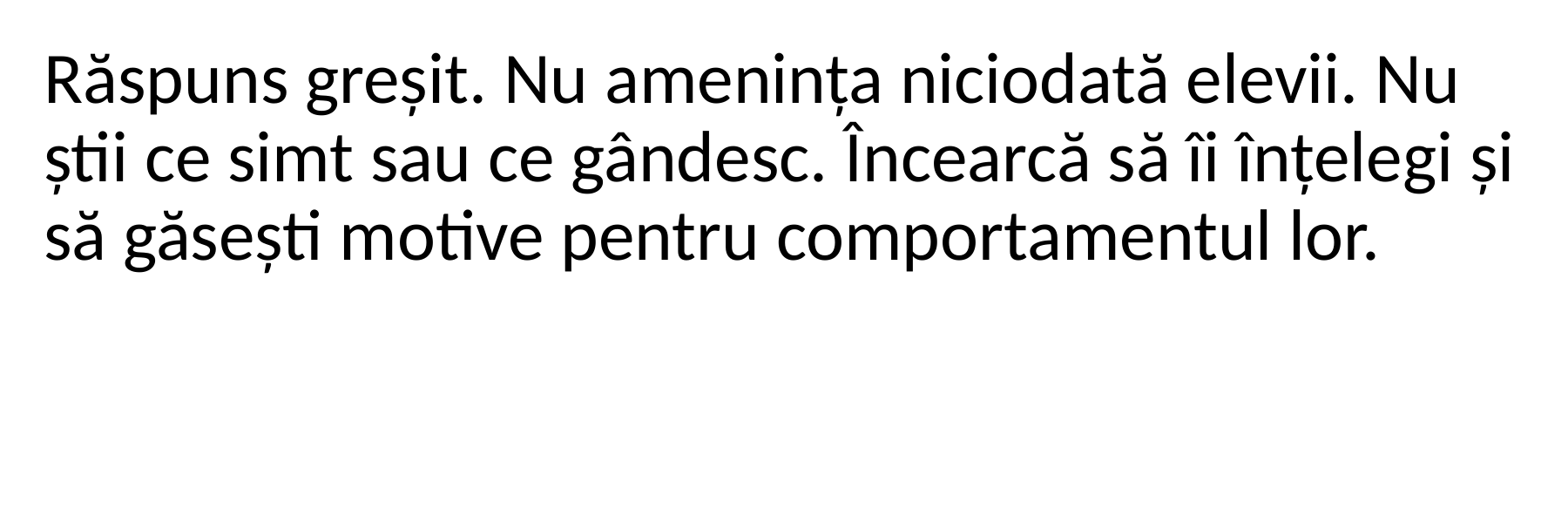

Răspuns greșit. Nu amenința niciodată elevii. Nu știi ce simt sau ce gândesc. Încearcă să îi înțelegi și să găsești motive pentru comportamentul lor.